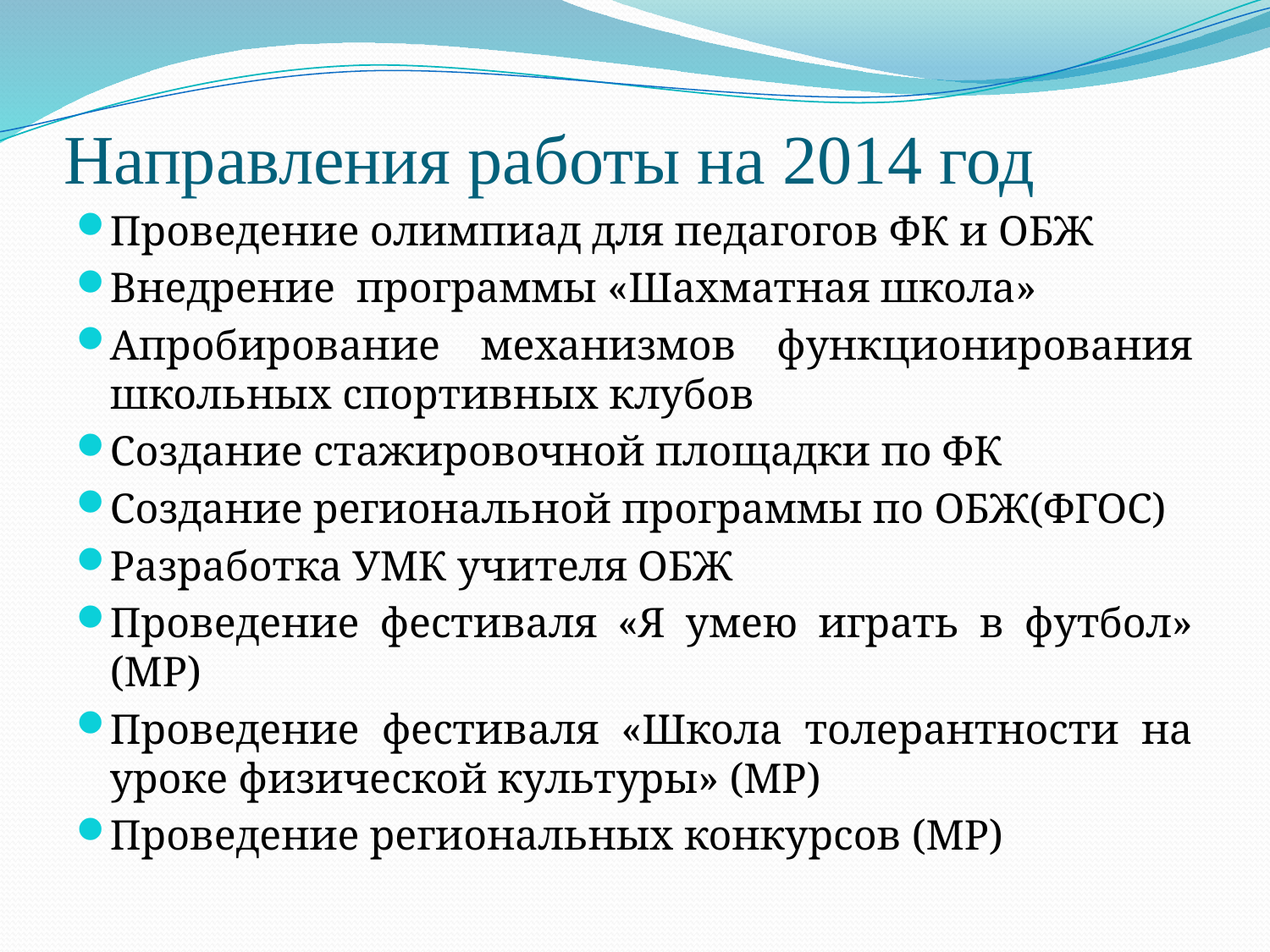

# Направления работы на 2014 год
Проведение олимпиад для педагогов ФК и ОБЖ
Внедрение  программы «Шахматная школа»
Апробирование механизмов функционирования школьных спортивных клубов
Создание стажировочной площадки по ФК
Создание региональной программы по ОБЖ(ФГОС)
Разработка УМК учителя ОБЖ
Проведение фестиваля «Я умею играть в футбол» (МР)
Проведение фестиваля «Школа толерантности на уроке физической культуры» (МР)
Проведение региональных конкурсов (МР)